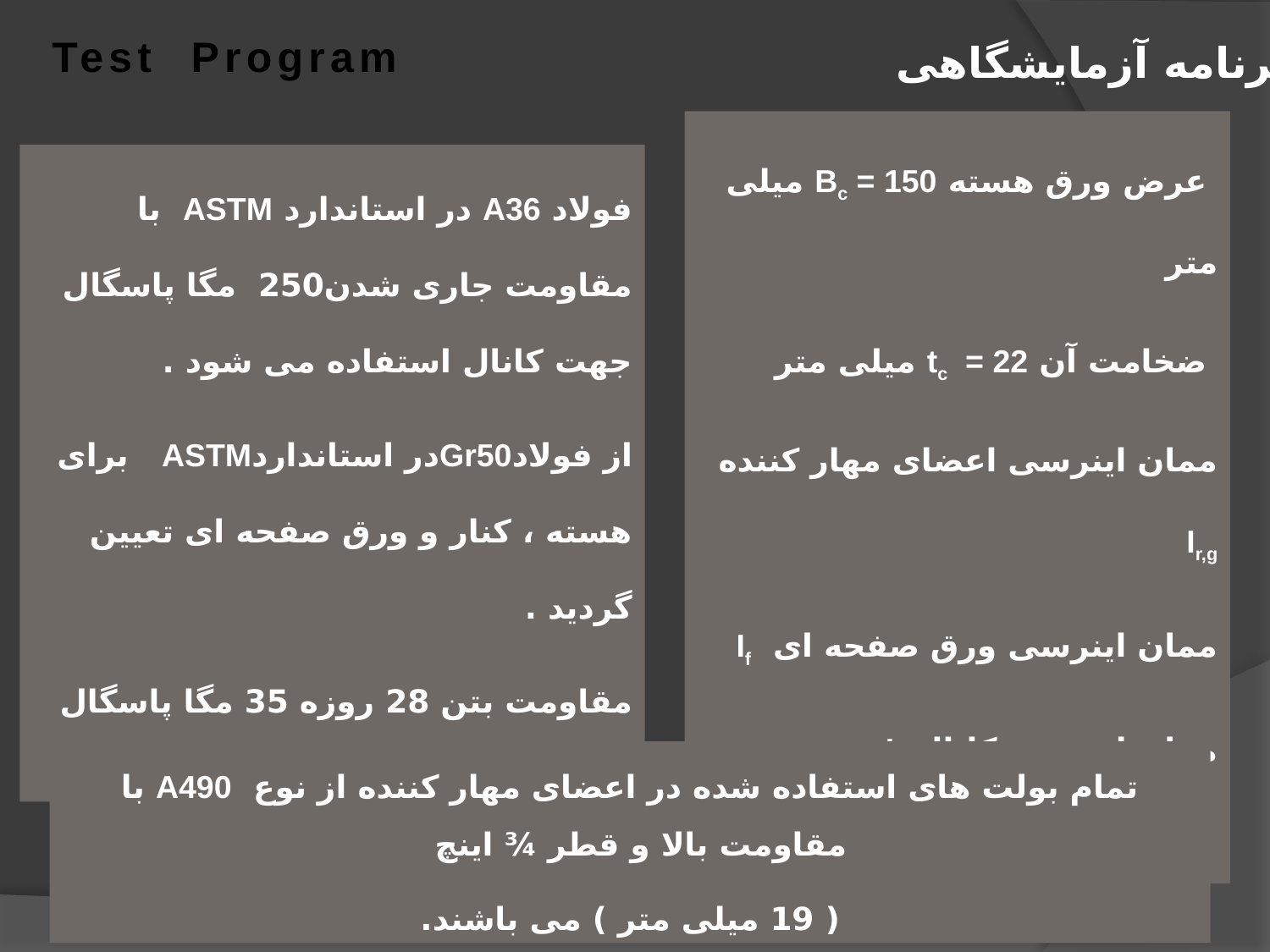

Test  Program
برنامه آزمایشگاهی
 عرض ورق هسته Bc = 150 میلی متر
 ضخامت آن tc  = 22 میلی متر
ممان اینرسی اعضای مهار کننده Ir,g
ممان اینرسی ورق صفحه ای  If
ممان اینرسی کانال Ic
 ممان اینرسی بتن Icon
فولاد A36 در استاندارد ASTM  با مقاومت جاری شدن250  مگا پاسگال جهت کانال استفاده می شود .
از فولادGr50در استانداردASTM   برای هسته ، کنار و ورق صفحه ای تعیین گردید .
مقاومت بتن 28 روزه 35 مگا پاسگال در نظر گرفته شده است
تمام بولت های استفاده شده در اعضای مهار کننده از نوع  A490 با مقاومت بالا و قطر ¾ اینچ
( 19 میلی متر ) می باشند.